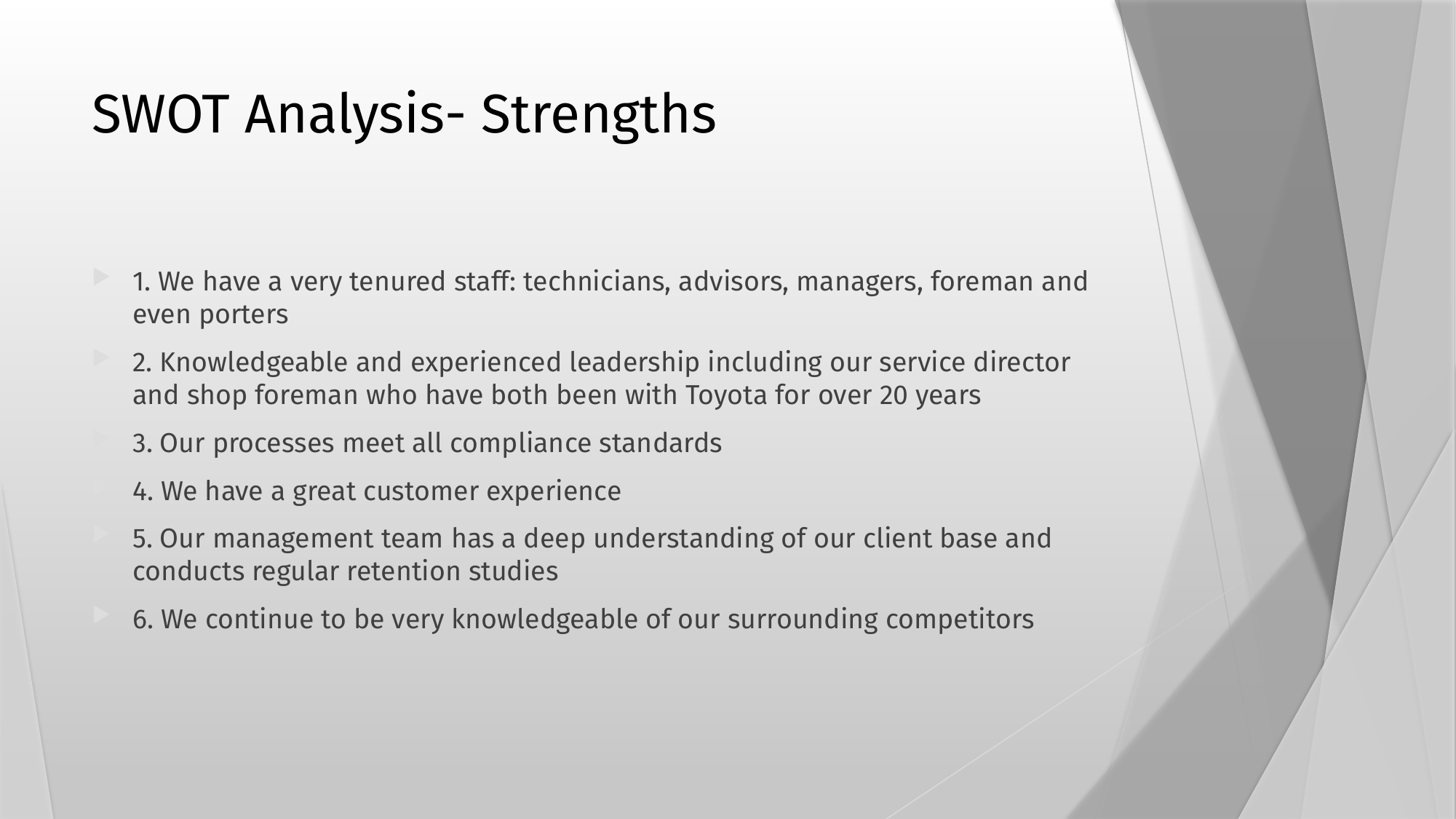

# SWOT Analysis- Strengths
1. We have a very tenured staff: technicians, advisors, managers, foreman and even porters
2. Knowledgeable and experienced leadership including our service director and shop foreman who have both been with Toyota for over 20 years
3. Our processes meet all compliance standards
4. We have a great customer experience
5. Our management team has a deep understanding of our client base and conducts regular retention studies
6. We continue to be very knowledgeable of our surrounding competitors